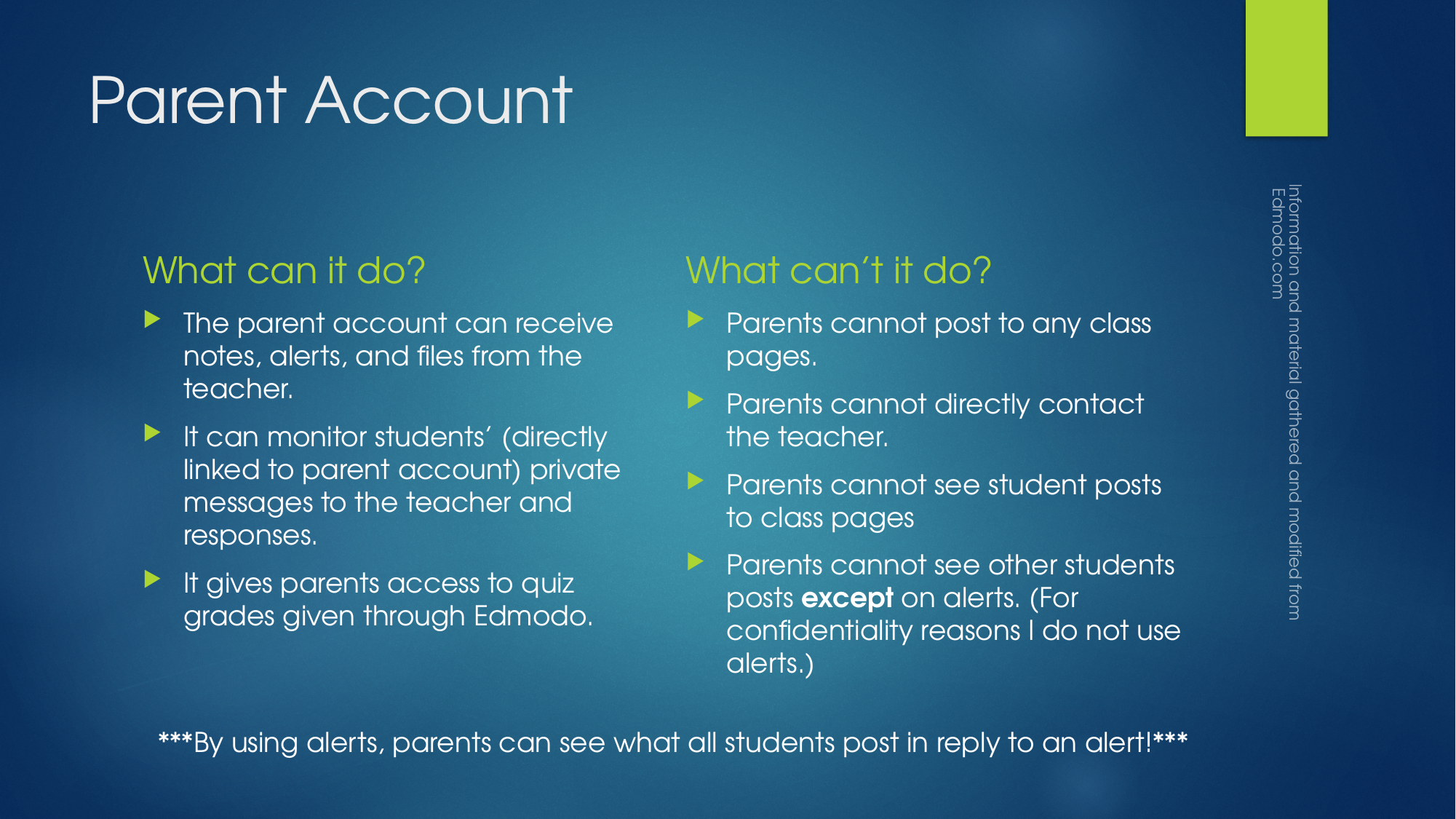

# Parent Account
What can it do?
What can’t it do?
The parent account can receive notes, alerts, and files from the teacher.
It can monitor students’ (directly linked to parent account) private messages to the teacher and responses.
It gives parents access to quiz grades given through Edmodo.
Parents cannot post to any class pages.
Parents cannot directly contact the teacher.
Parents cannot see student posts to class pages
Parents cannot see other students posts except on alerts. (For confidentiality reasons I do not use alerts.)
Information and material gathered and modified from Edmodo.com
***By using alerts, parents can see what all students post in reply to an alert!***